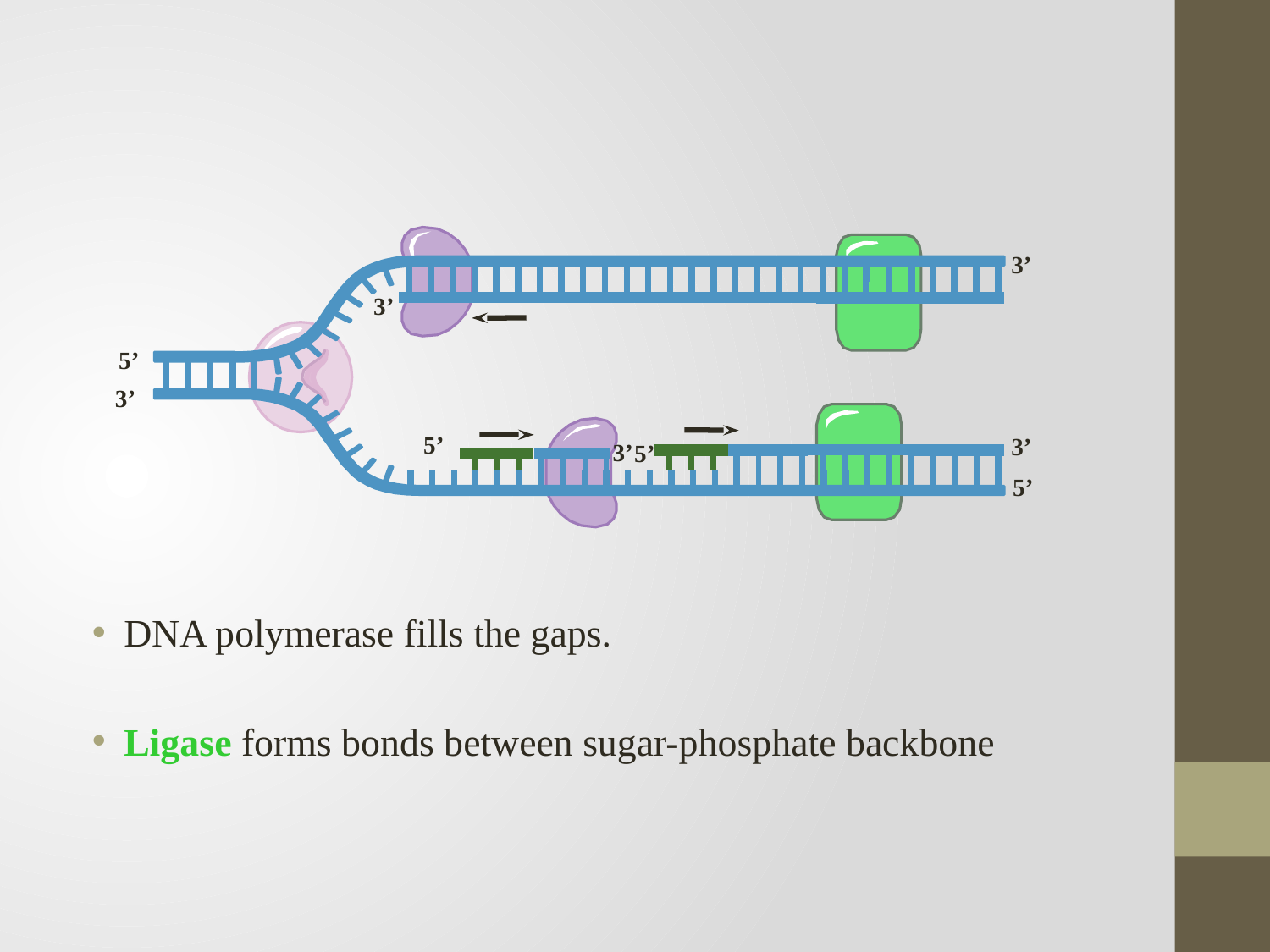

DNA polymerase fills the gaps.

Ligase forms bonds between sugar-phosphate backbone

 3’

 3’

5’

 3’

 5’
 3’

 3’
 5’

 5’